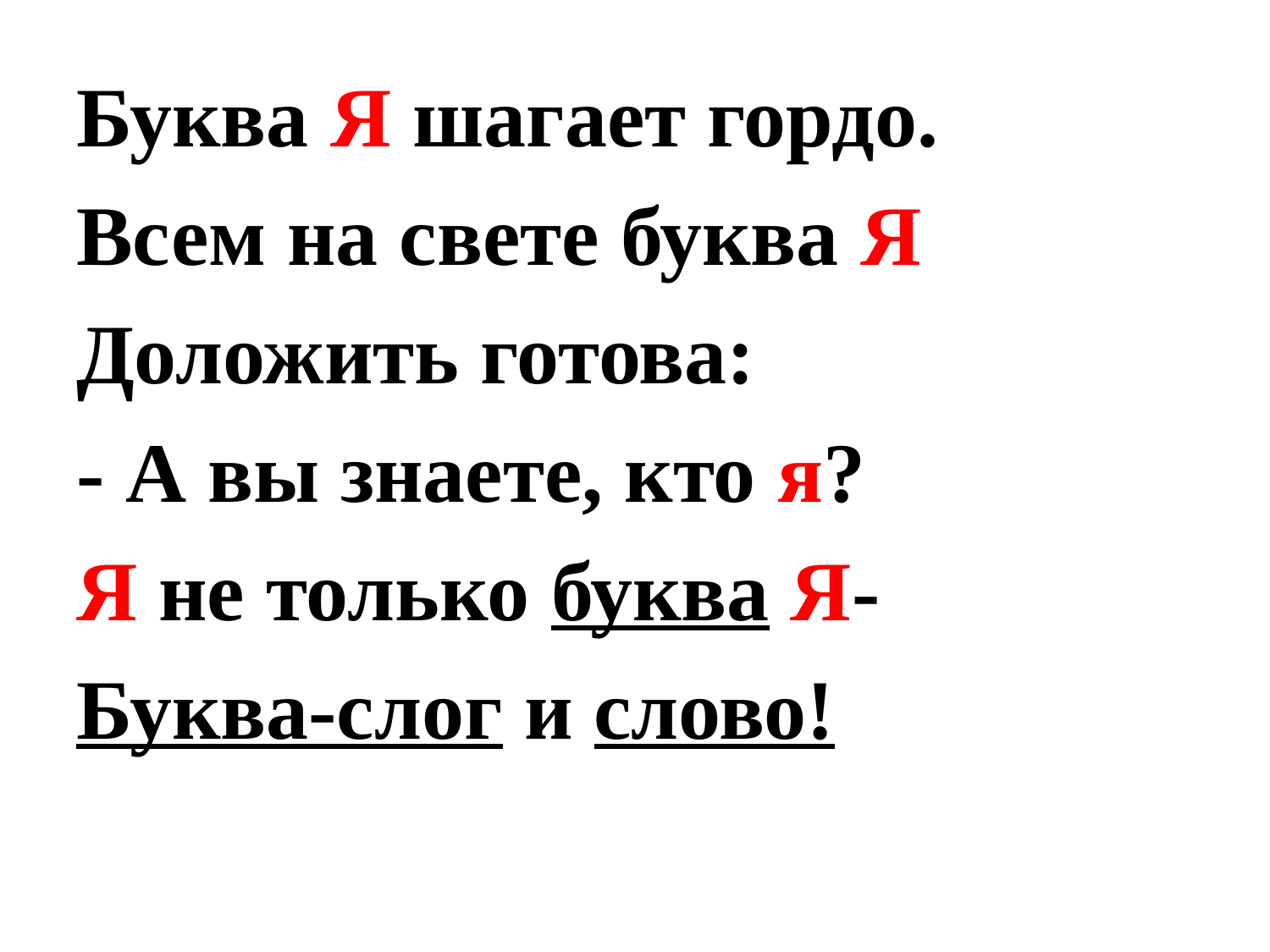

Буква Я шагает гордо.
Всем на свете буква Я
Доложить готова:
- А вы знаете, кто я?
Я не только буква Я-
Буква-слог и слово!